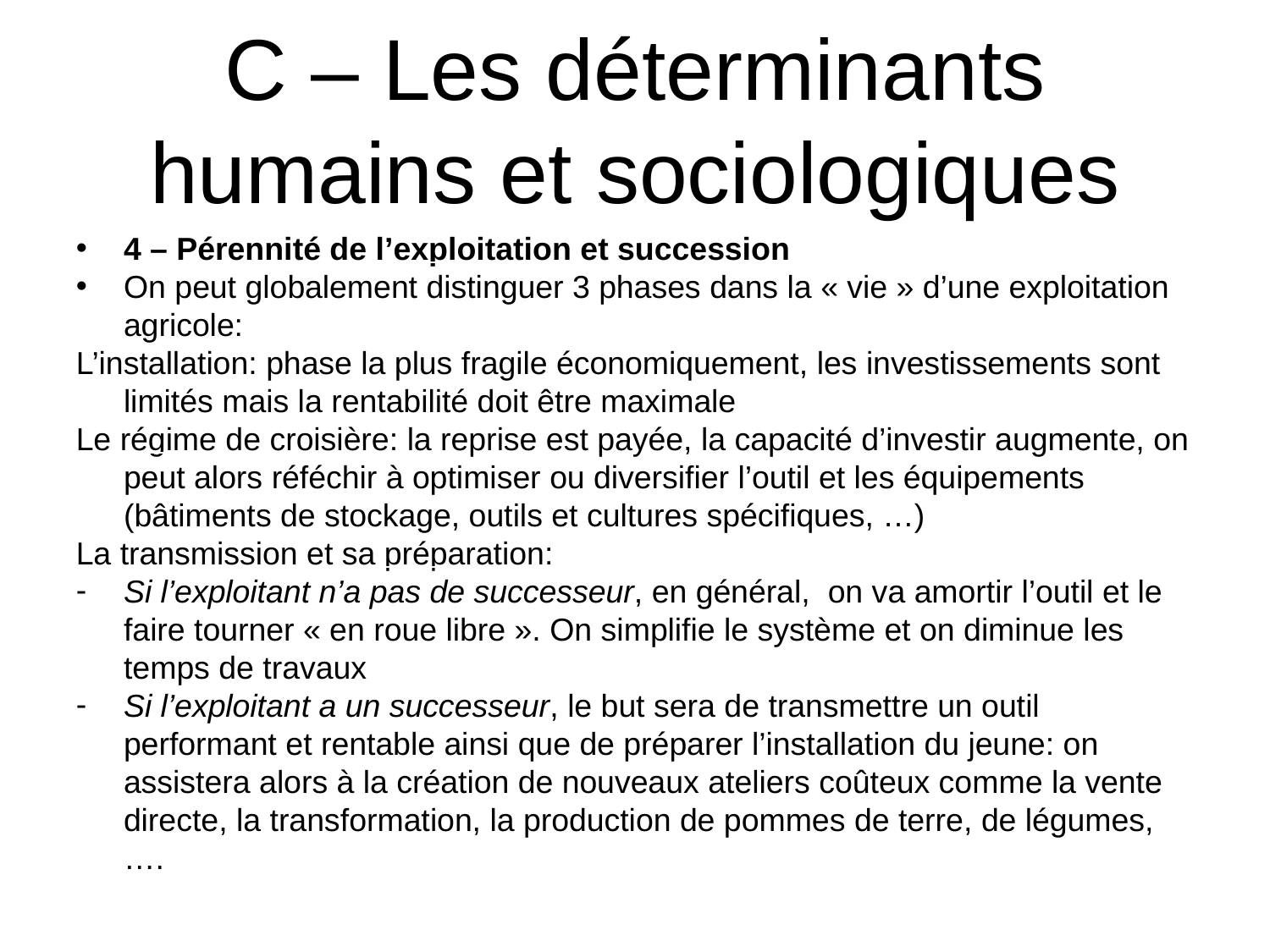

C – Les déterminants humains et sociologiques
4 – Pérennité de l’exploitation et succession
On peut globalement distinguer 3 phases dans la « vie » d’une exploitation agricole:
L’installation: phase la plus fragile économiquement, les investissements sont limités mais la rentabilité doit être maximale
Le régime de croisière: la reprise est payée, la capacité d’investir augmente, on peut alors réféchir à optimiser ou diversifier l’outil et les équipements (bâtiments de stockage, outils et cultures spécifiques, …)
La transmission et sa préparation:
Si l’exploitant n’a pas de successeur, en général,  on va amortir l’outil et le faire tourner « en roue libre ». On simplifie le système et on diminue les temps de travaux
Si l’exploitant a un successeur, le but sera de transmettre un outil performant et rentable ainsi que de préparer l’installation du jeune: on assistera alors à la création de nouveaux ateliers coûteux comme la vente directe, la transformation, la production de pommes de terre, de légumes, ….